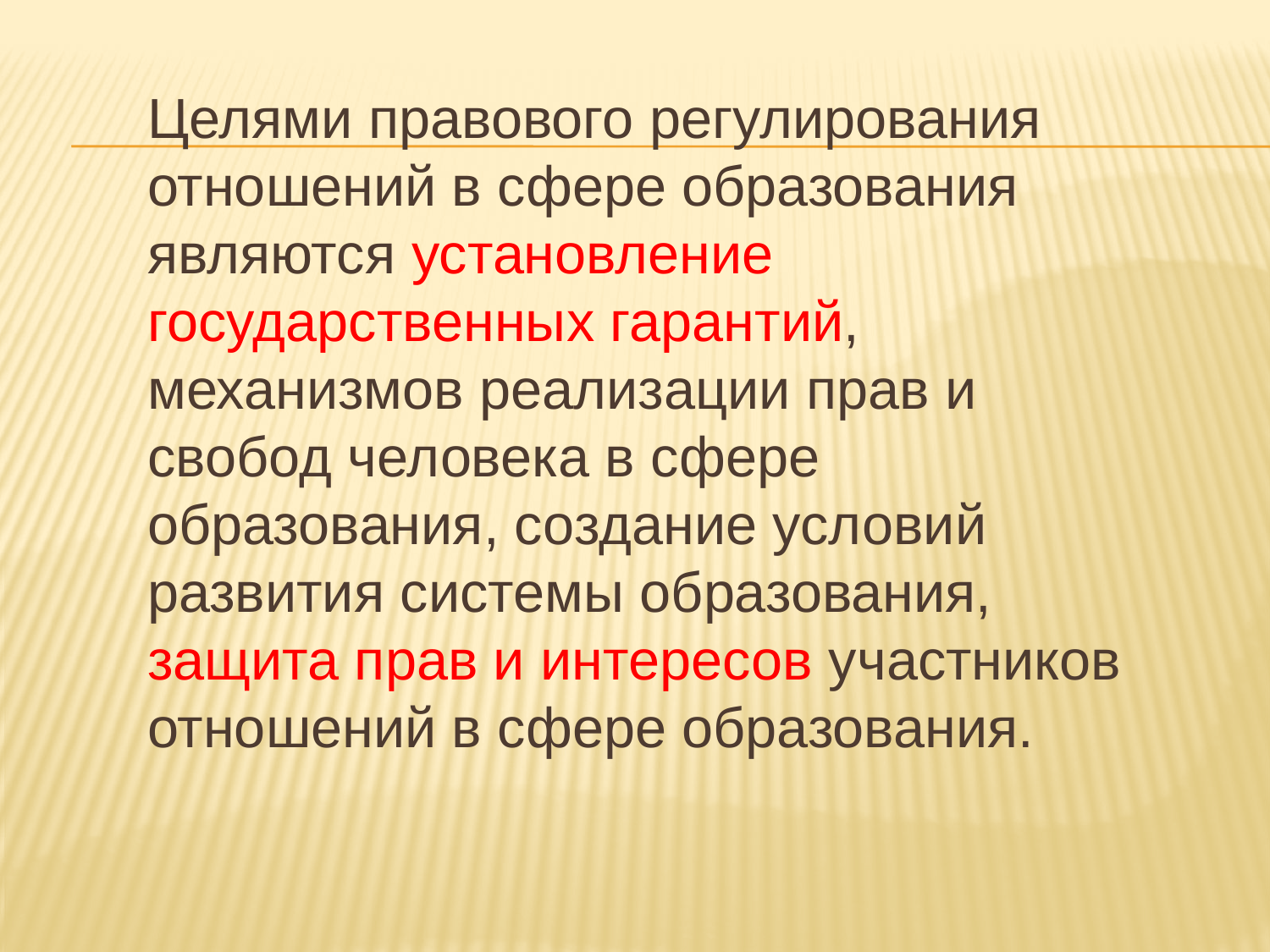

Целями правового регулирования отношений в сфере образования являются установление государственных гарантий, механизмов реализации прав и свобод человека в сфере образования, создание условий развития системы образования, защита прав и интересов участников отношений в сфере образования.
#